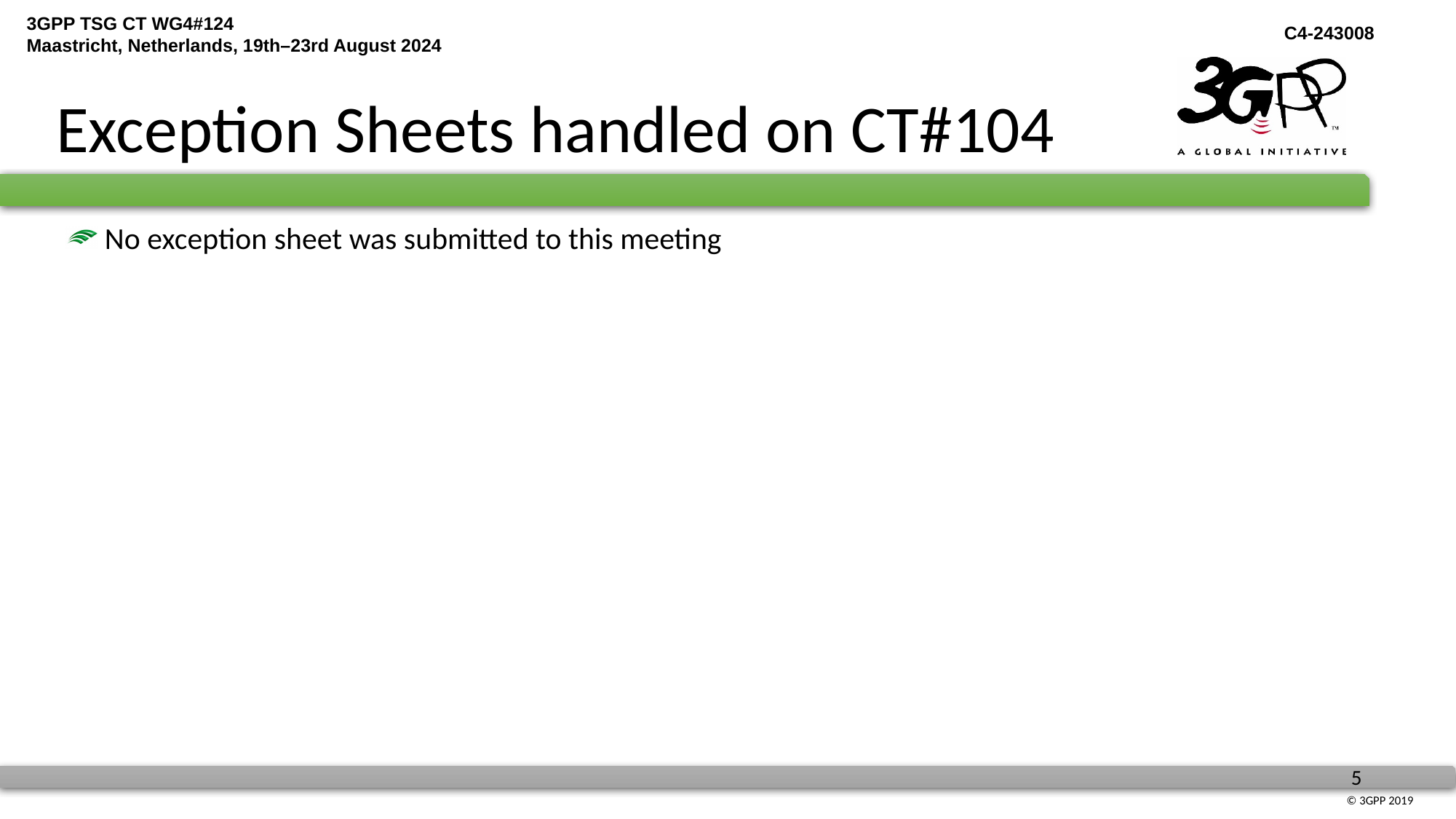

# Exception Sheets handled on CT#104
 No exception sheet was submitted to this meeting